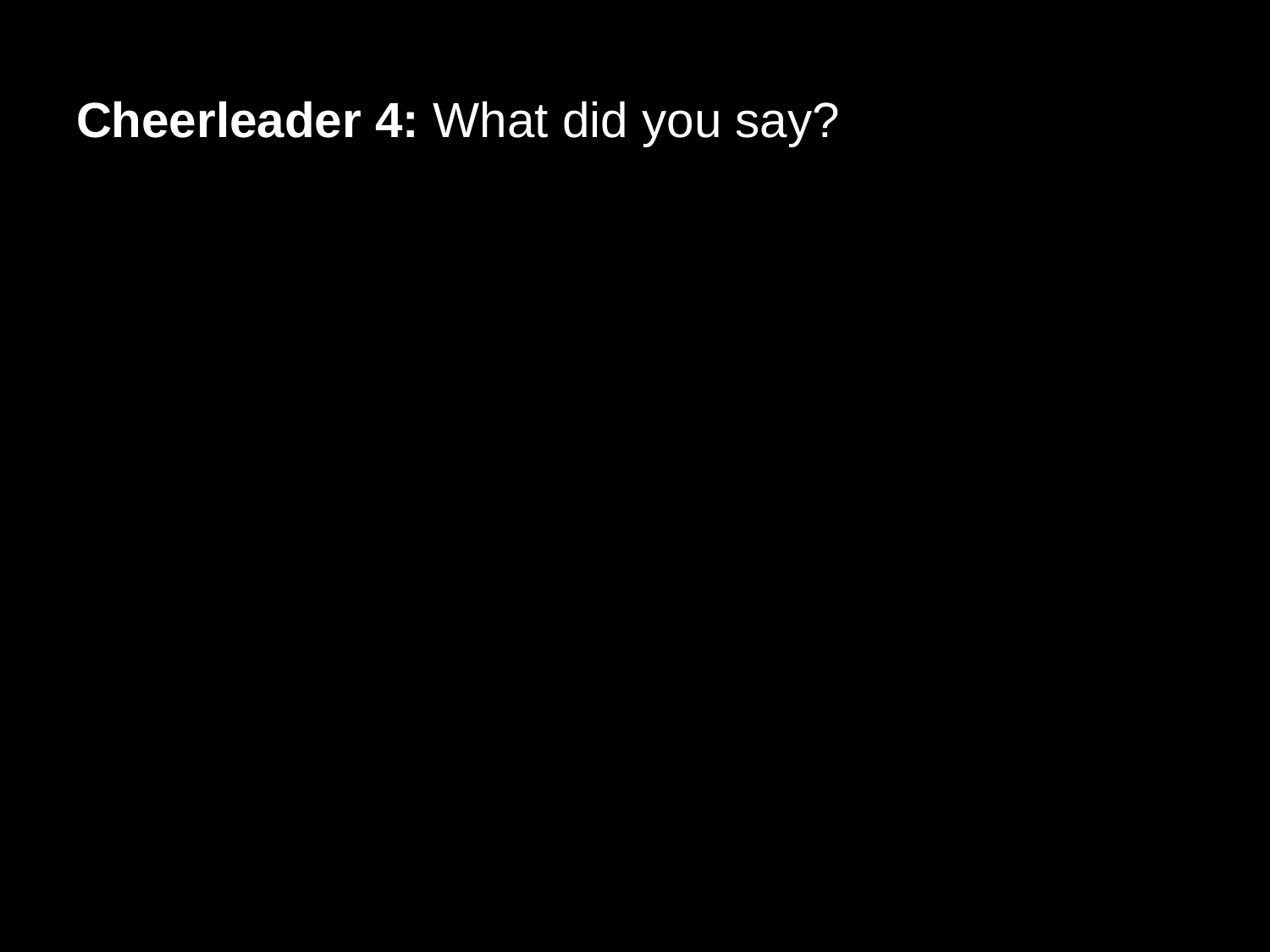

# Cheerleader 4: What did you say?